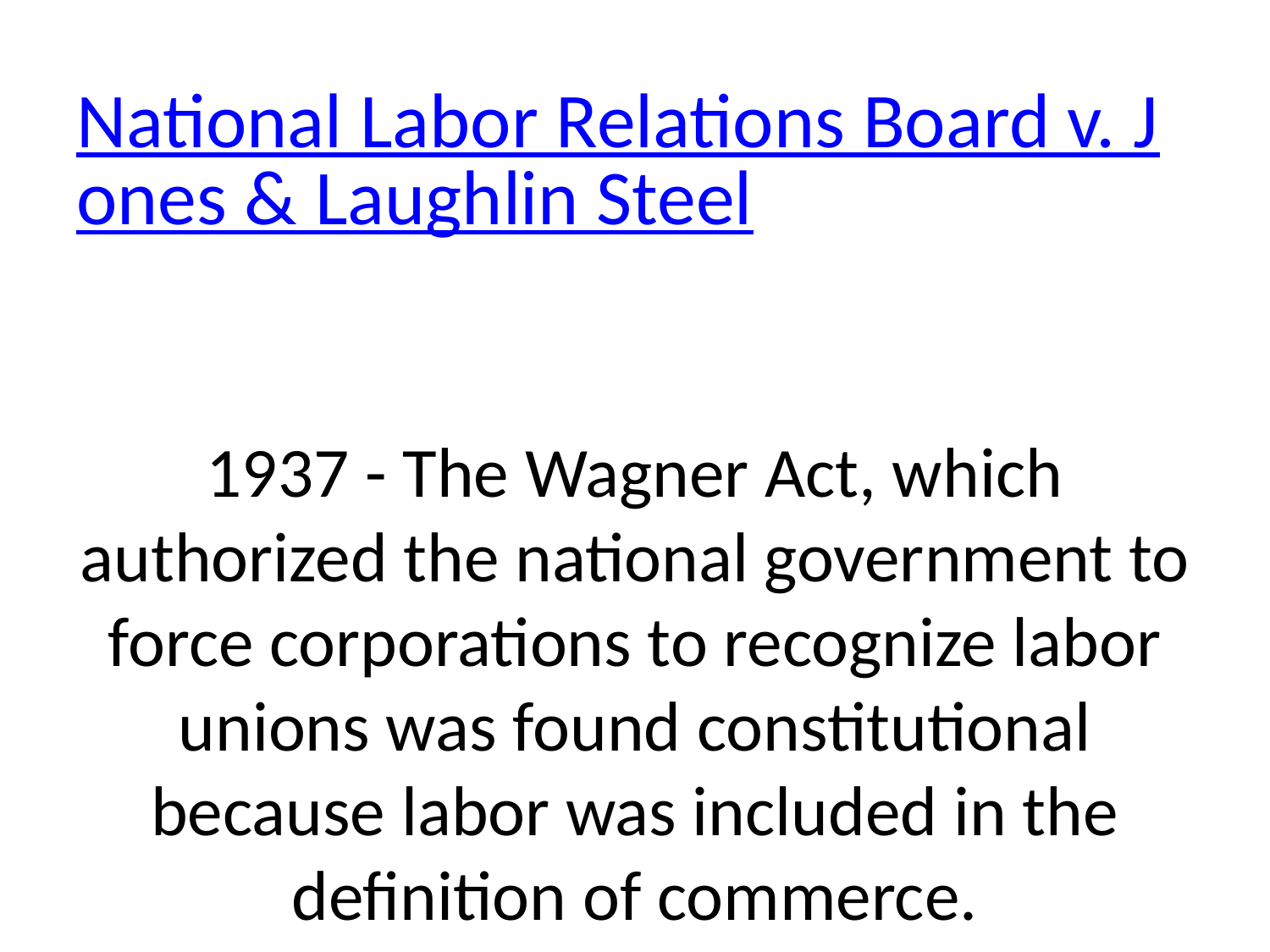

# National Labor Relations Board v. Jones & Laughlin Steel 1937 - The Wagner Act, which authorized the national government to force corporations to recognize labor unions was found constitutional because labor was included in the definition of commerce.